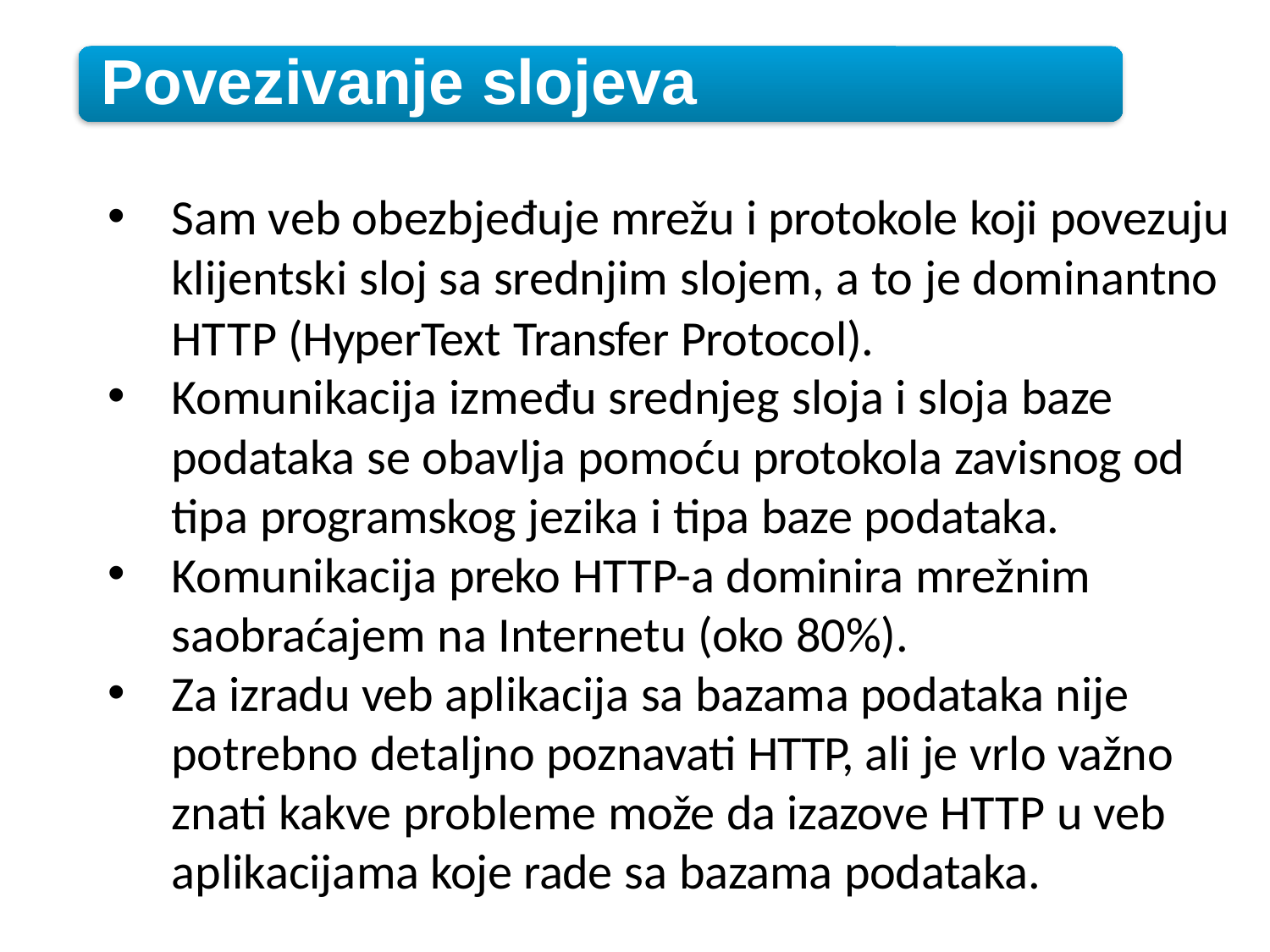

Povezivanje slojeva
Sam veb obezbjeđuje mrežu i protokole koji povezuju klijentski sloj sa srednjim slojem, a to je dominantno HTTP (HyperText Transfer Protocol).
Komunikacija između srednjeg sloja i sloja baze podataka se obavlja pomoću protokola zavisnog od tipa programskog jezika i tipa baze podataka.
Komunikacija preko HTTP-a dominira mrežnim saobraćajem na Internetu (oko 80%).
Za izradu veb aplikacija sa bazama podataka nije potrebno detaljno poznavati HTTP, ali je vrlo važno znati kakve probleme može da izazove HTTP u veb aplikacijama koje rade sa bazama podataka.